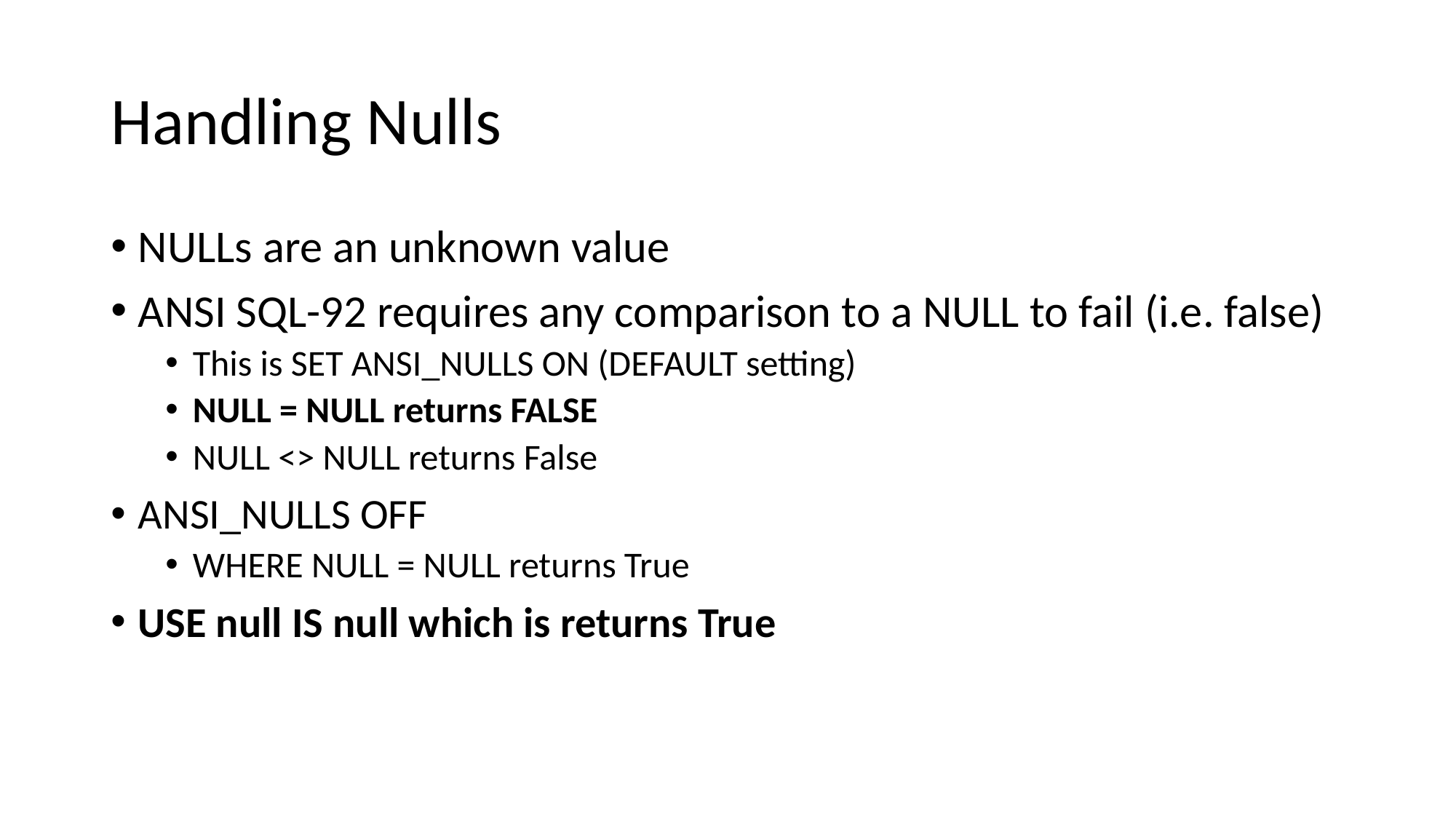

# Handling Nulls
NULLs are an unknown value
ANSI SQL-92 requires any comparison to a NULL to fail (i.e. false)
This is SET ANSI_NULLS ON (DEFAULT setting)
NULL = NULL returns FALSE
NULL <> NULL returns False
ANSI_NULLS OFF
WHERE NULL = NULL returns True
USE null IS null which is returns True